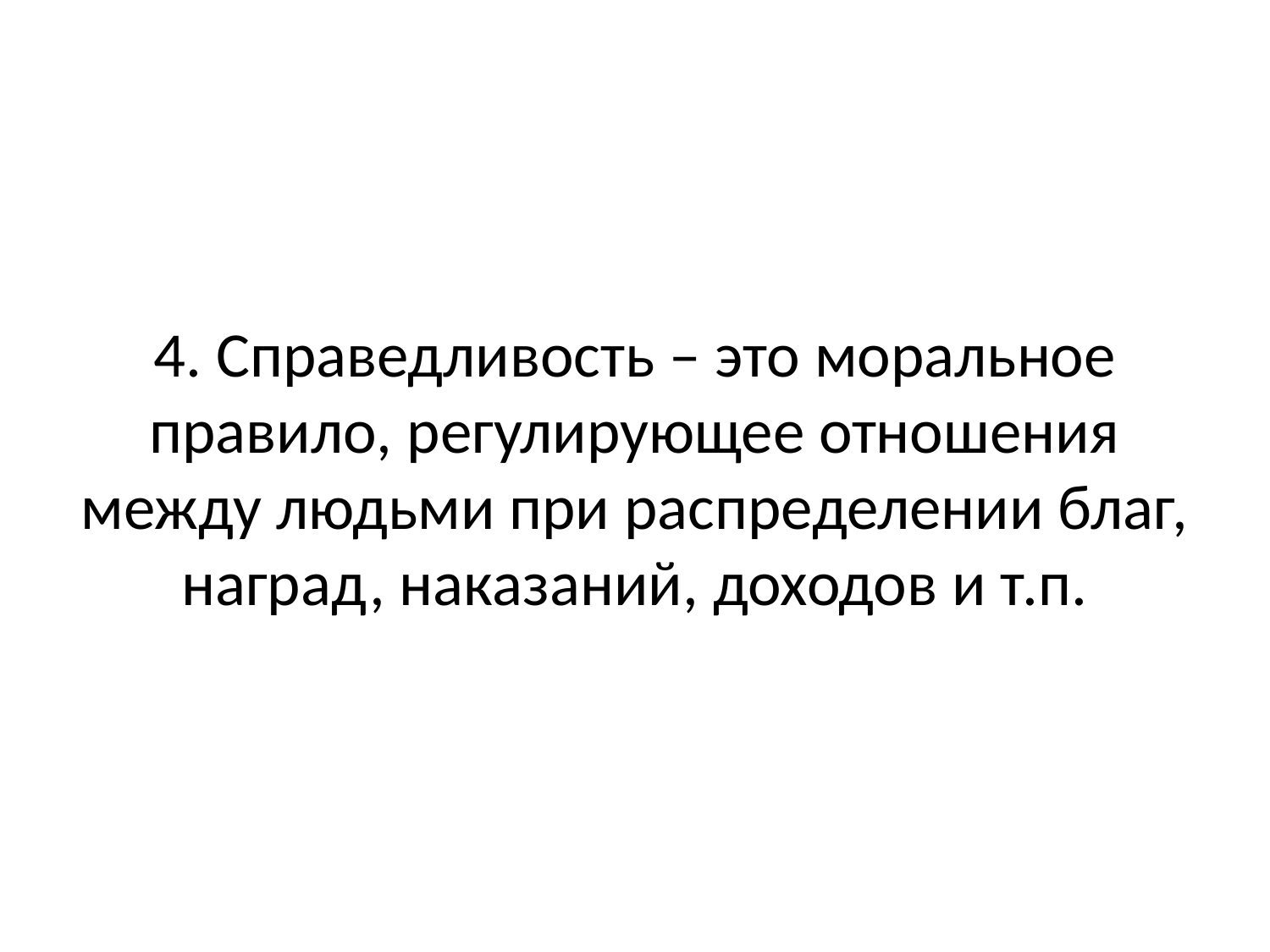

# 4. Справедливость – это моральное правило, регулирующее отношения между людьми при распределении благ, наград, наказаний, доходов и т.п.